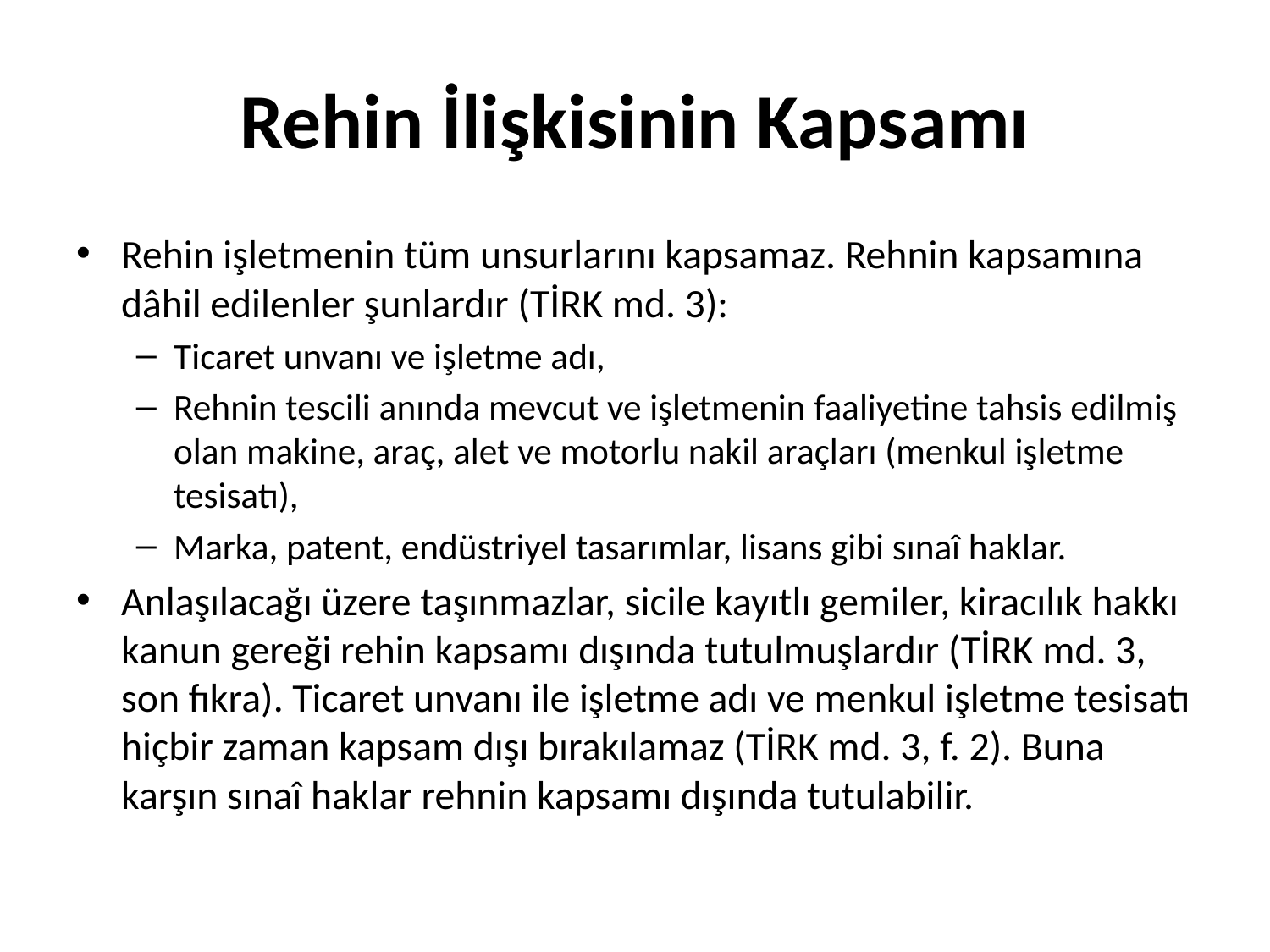

# Rehin İlişkisinin Kapsamı
Rehin işletmenin tüm unsurlarını kapsamaz. Rehnin kapsamına dâhil edilenler şunlardır (TİRK md. 3):
Ticaret unvanı ve işletme adı,
Rehnin tescili anında mevcut ve işletmenin faaliyetine tahsis edilmiş olan makine, araç, alet ve motorlu nakil araçları (menkul işletme tesisatı),
Marka, patent, endüstriyel tasarımlar, lisans gibi sınaî haklar.
Anlaşılacağı üzere taşınmazlar, sicile kayıtlı gemiler, kiracılık hakkı kanun gereği rehin kapsamı dışında tutulmuşlardır (TİRK md. 3, son fıkra). Ticaret unvanı ile işletme adı ve menkul işletme tesisatı hiçbir zaman kapsam dışı bırakılamaz (TİRK md. 3, f. 2). Buna karşın sınaî haklar rehnin kapsamı dışında tutulabilir.